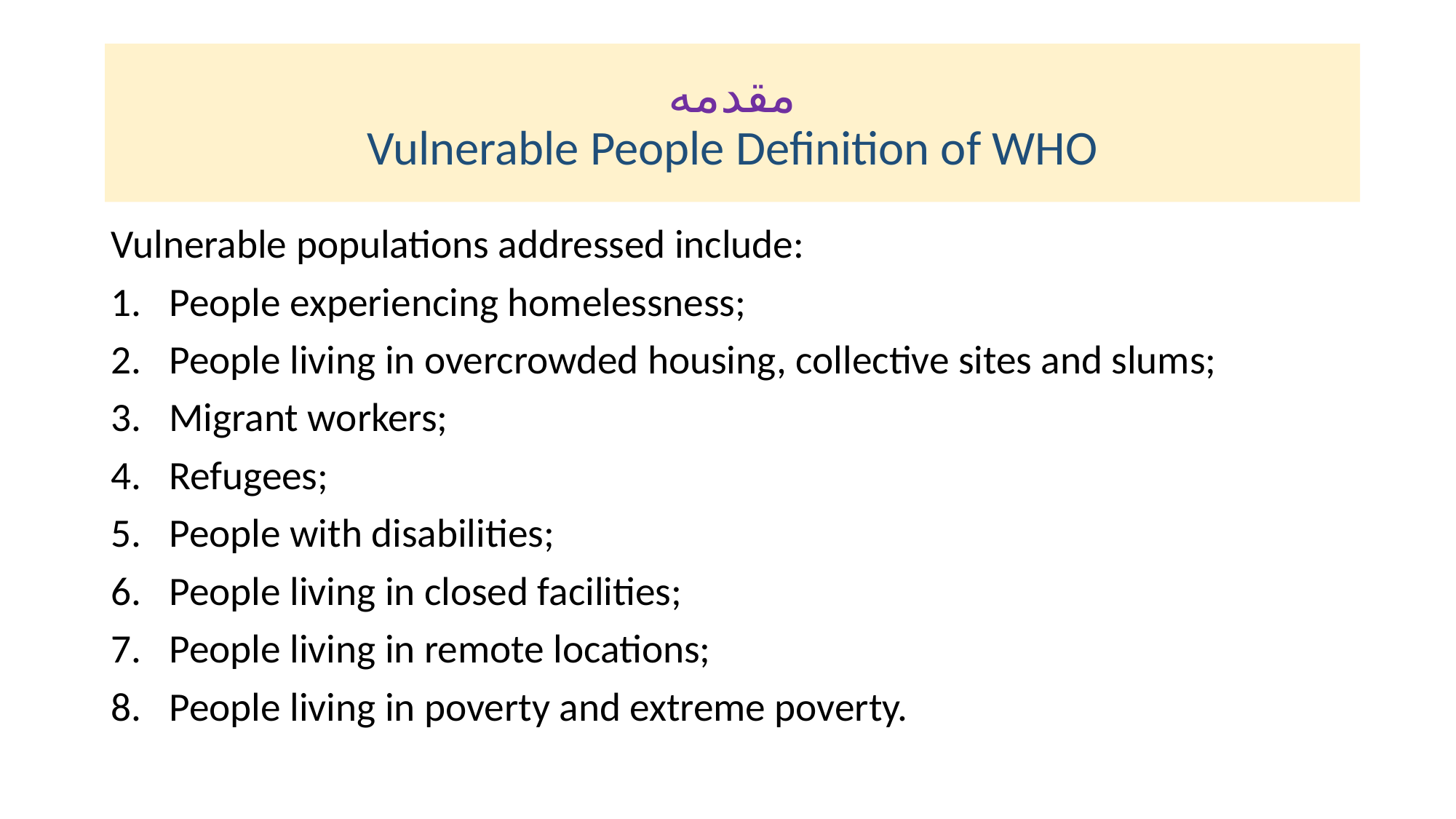

# مقدمه Vulnerable People Definition of WHO
Vulnerable populations addressed include:
People experiencing homelessness;
People living in overcrowded housing, collective sites and slums;
Migrant workers;
Refugees;
People with disabilities;
People living in closed facilities;
People living in remote locations;
People living in poverty and extreme poverty.